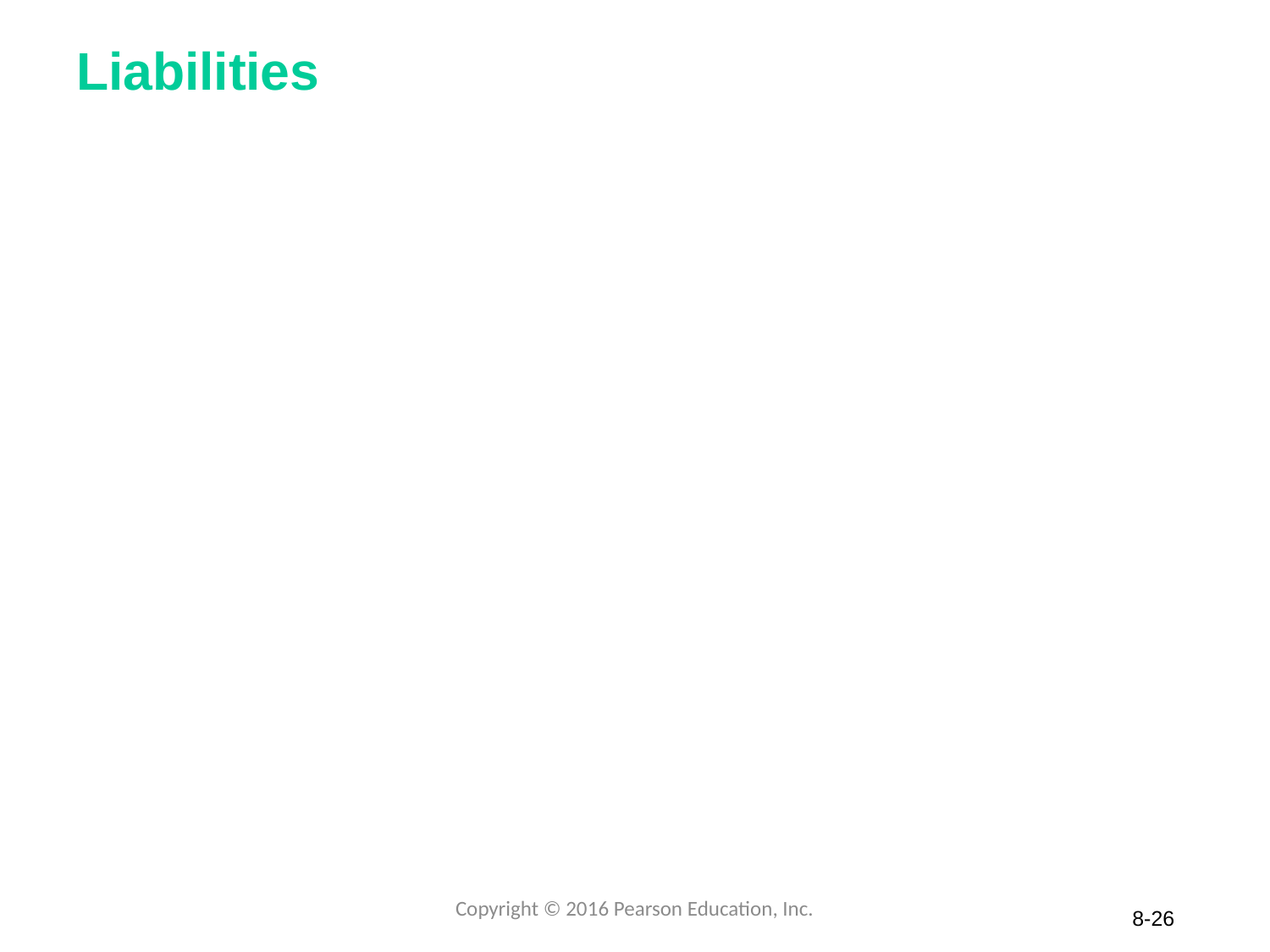

# Liabilities

Copyright © 2016 Pearson Education, Inc.